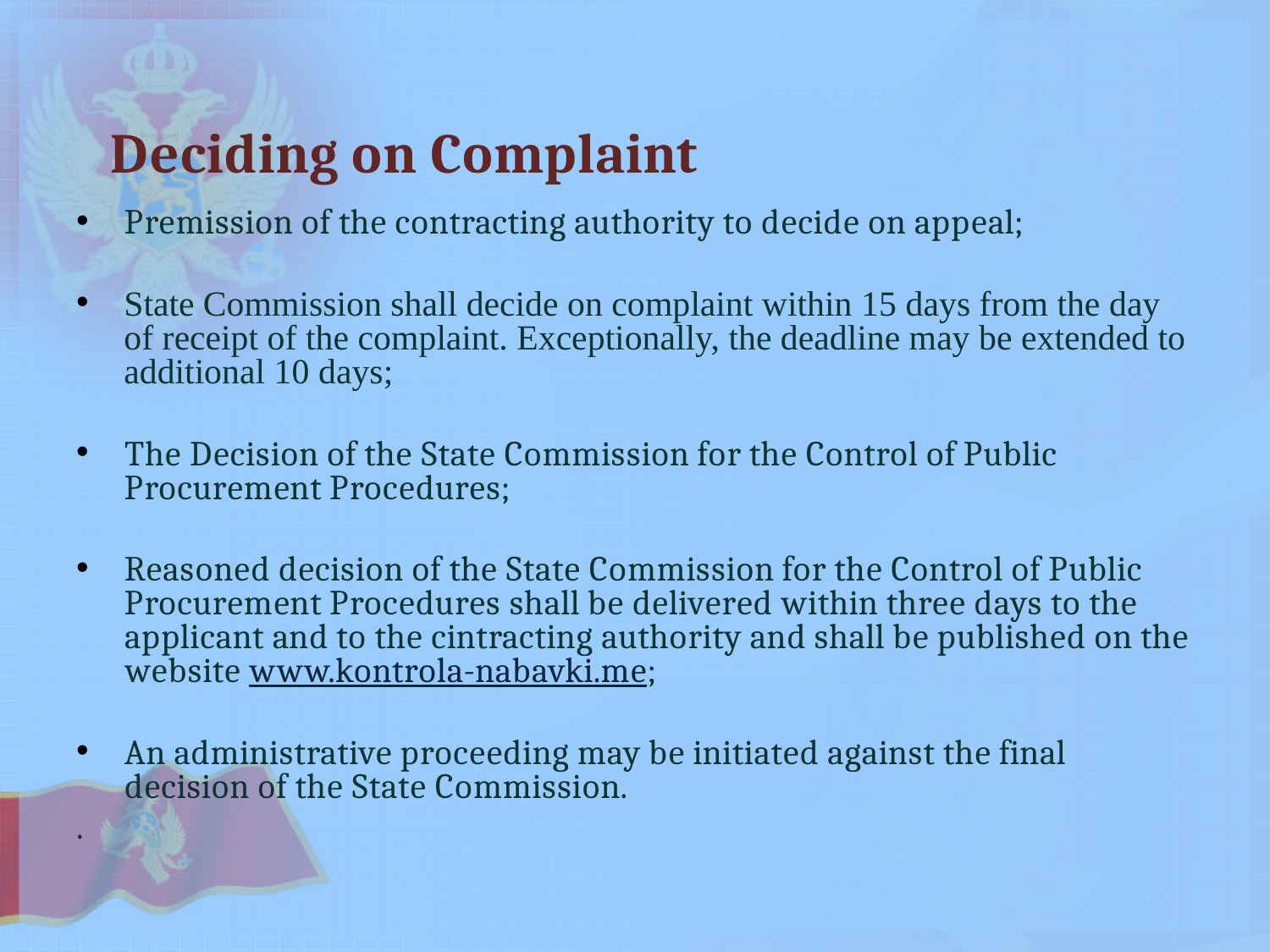

# Deciding on Complaint
Premission of the contracting authority to decide on appeal;

State Commission shall decide on complaint within 15 days from the day of receipt of the complaint. Exceptionally, the deadline may be extended to additional 10 days;

The Decision of the State Commission for the Control of Public Procurement Procedures;

Reasoned decision of the State Commission for the Control of Public Procurement Procedures shall be delivered within three days to the applicant and to the cintracting authority and shall be published on the website www.kontrola-nabavki.me;

An administrative proceeding may be initiated against the final decision of the State Commission.
.